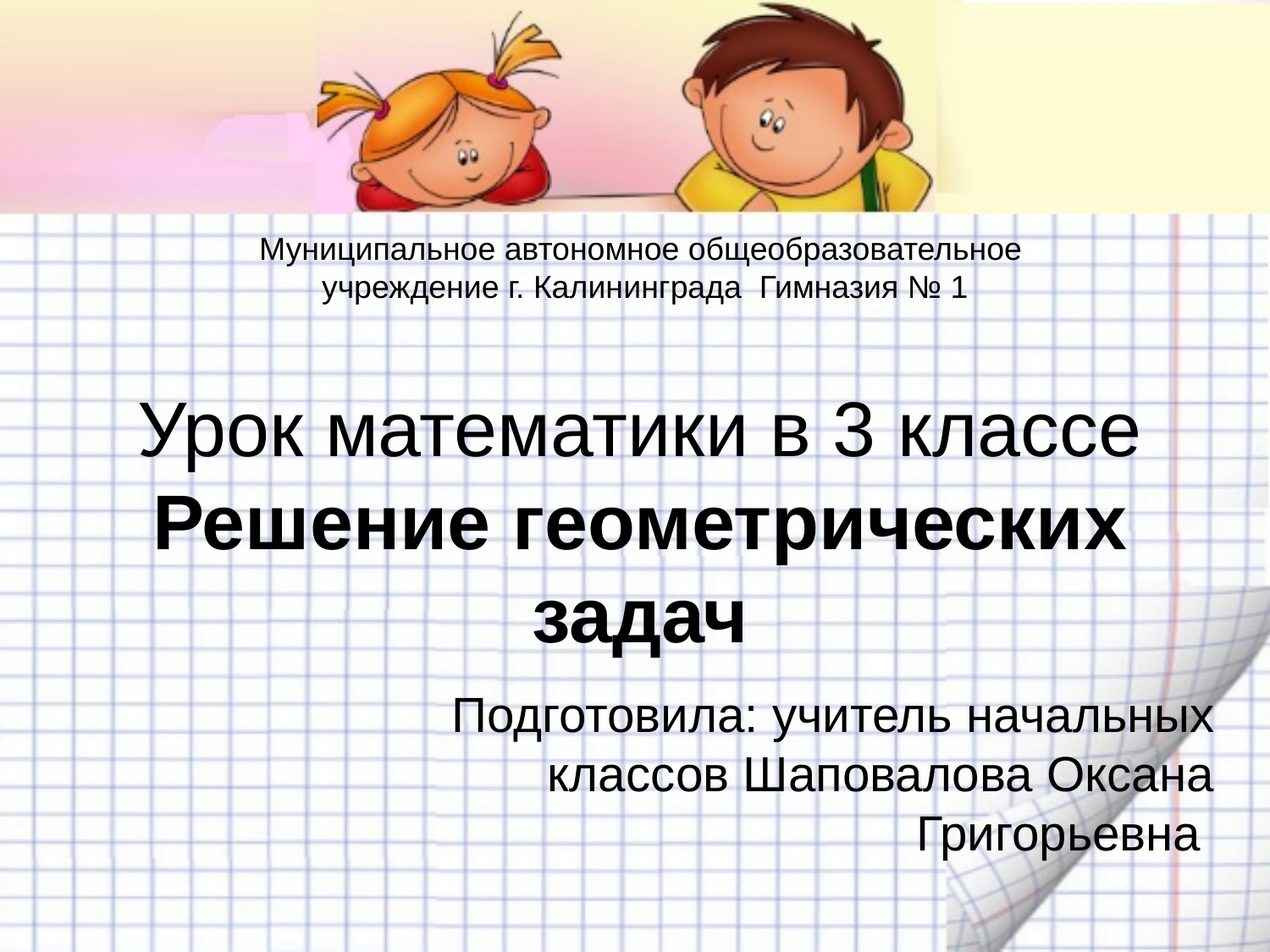

Муниципальное автономное общеобразовательное
 учреждение г. Калининграда  Гимназия № 1
# Урок математики в 3 классе Решение геометрических задач
Подготовила: учитель начальных классов Шаповалова Оксана Григорьевна